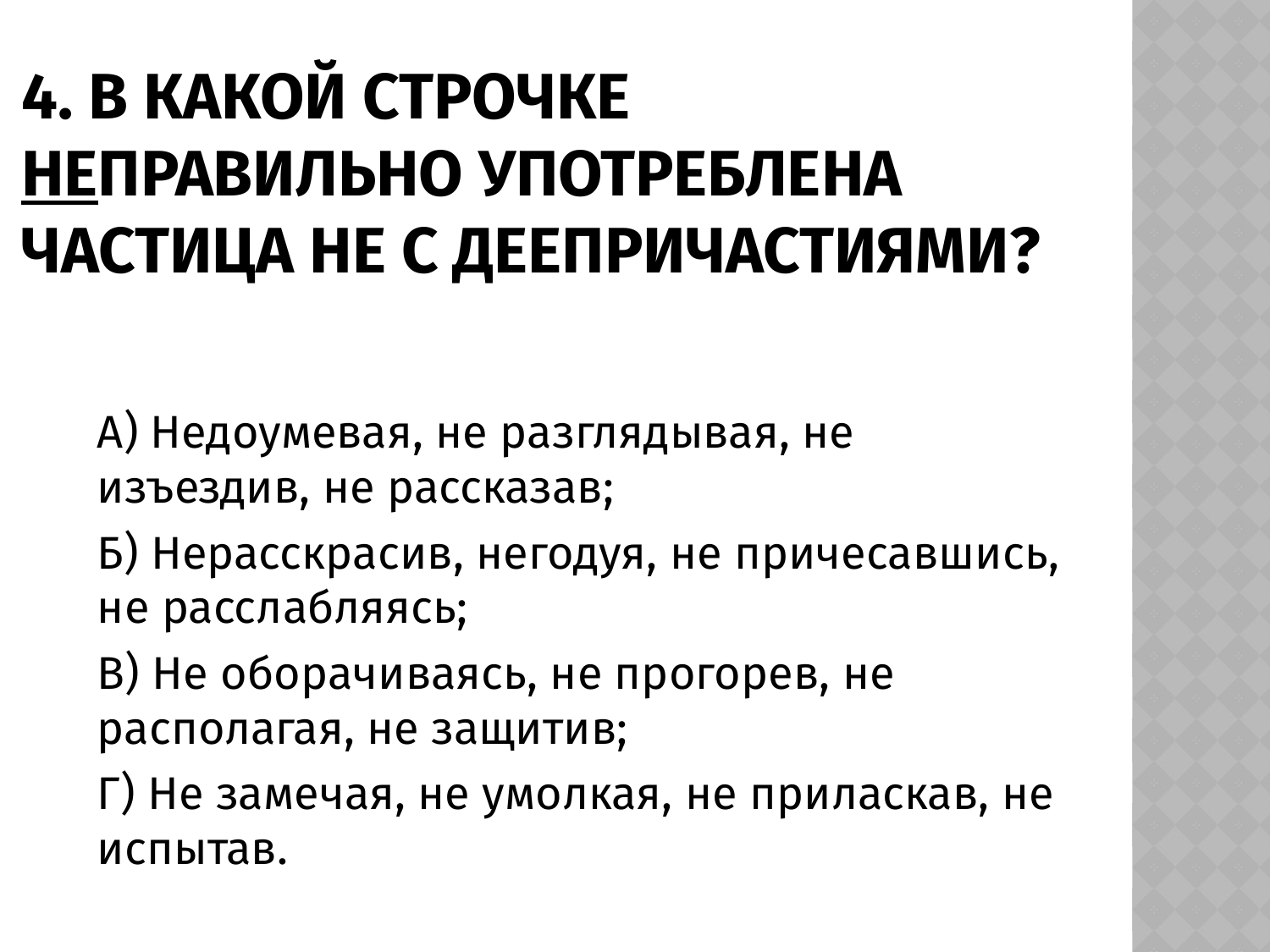

# 4. В какой строчке неправильно употреблена частица НЕ с деепричастиями?
А) Недоумевая, не разглядывая, не изъездив, не рассказав;
Б) Нерасскрасив, негодуя, не причесавшись, не расслабляясь;
В) Не оборачиваясь, не прогорев, не располагая, не защитив;
Г) Не замечая, не умолкая, не приласкав, не испытав.